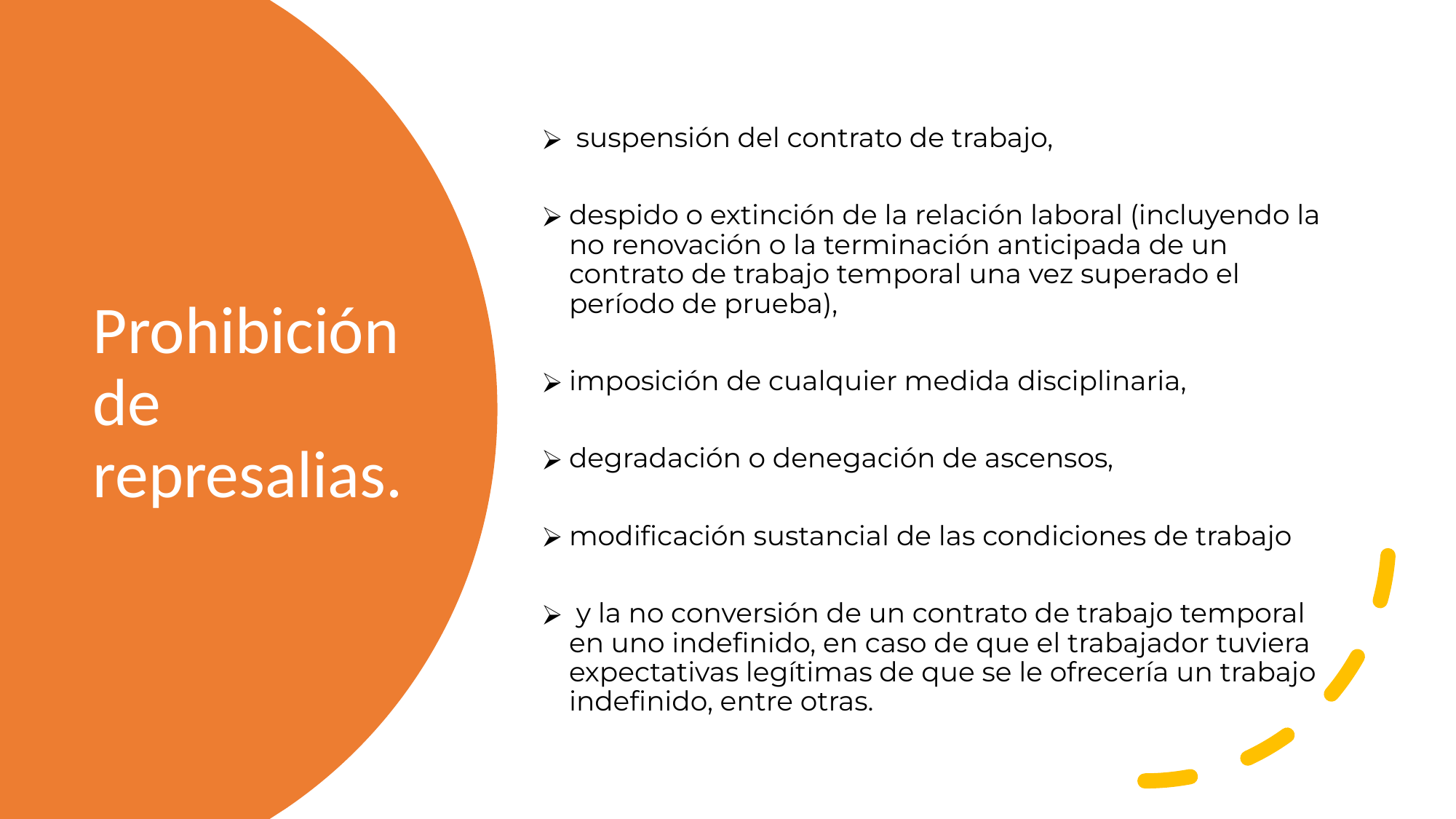

suspensión del contrato de trabajo,
despido o extinción de la relación laboral (incluyendo la no renovación o la terminación anticipada de un contrato de trabajo temporal una vez superado el período de prueba),
imposición de cualquier medida disciplinaria,
degradación o denegación de ascensos,
modificación sustancial de las condiciones de trabajo
 y la no conversión de un contrato de trabajo temporal en uno indefinido, en caso de que el trabajador tuviera expectativas legítimas de que se le ofrecería un trabajo indefinido, entre otras.

# Prohibición de represalias.